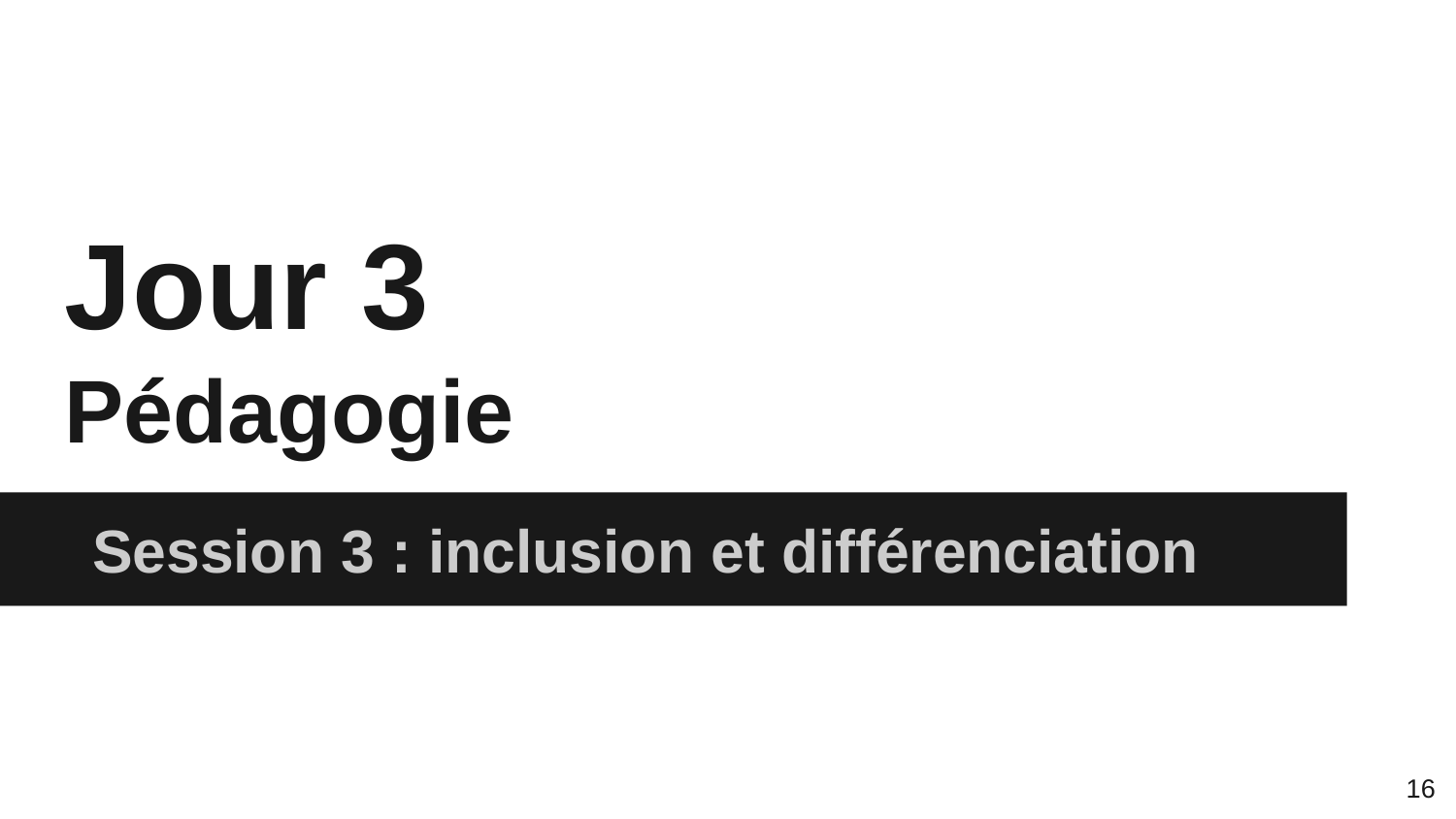

# Jour 3
Pédagogie
Session 3 : inclusion et différenciation
16